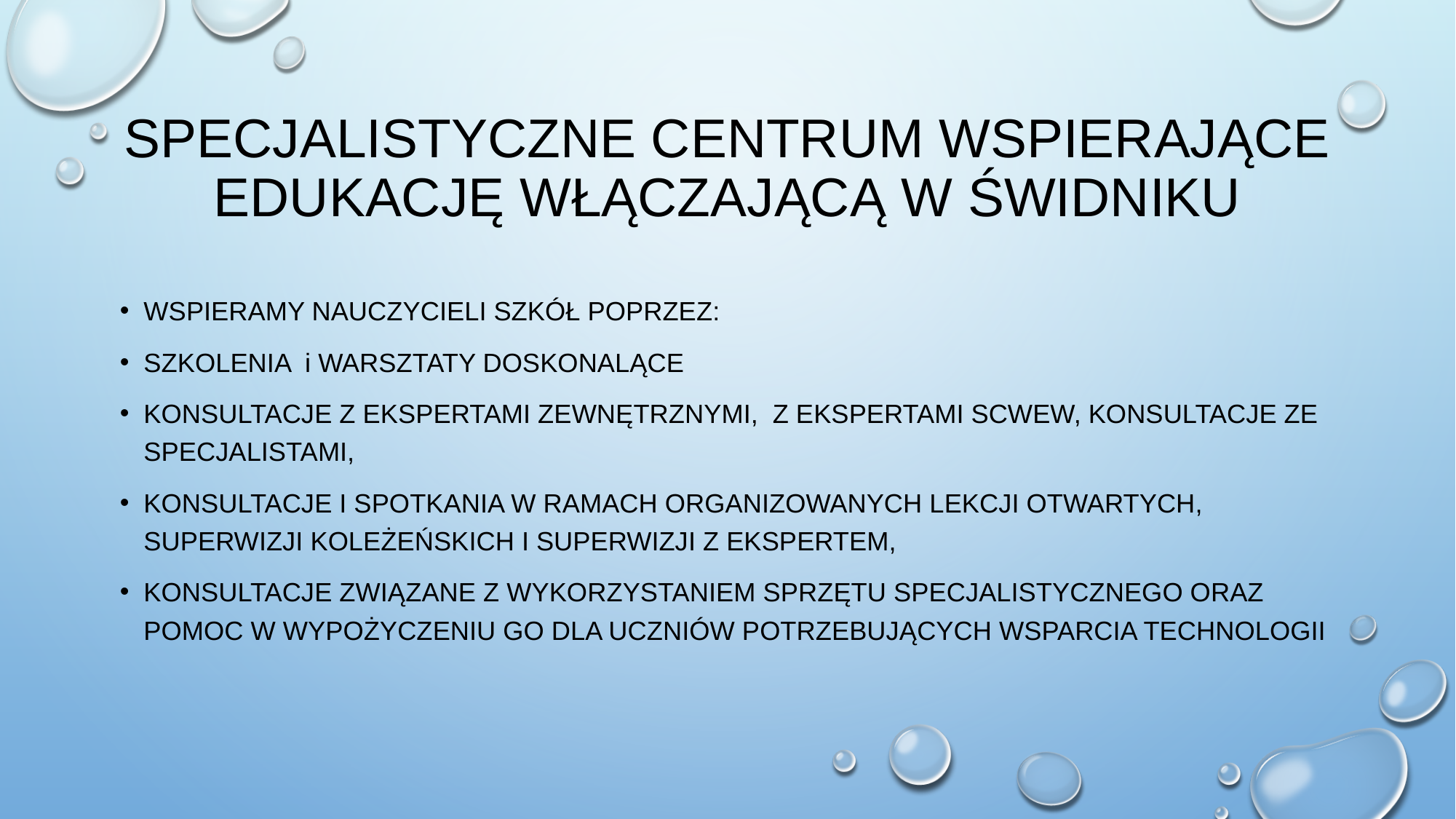

# SPECJALISTYCZNE CENTRUM WSPIERAJĄCE EDUKACJĘ WŁĄCZAJĄCĄ W ŚWIDNIKU
WSPIERAMY NAUCZYCIELI SZKÓŁ POPRZEZ:
SZKOLENIA  i WARSZTATY DOSKONALĄCE
KONSULTACJE Z EKSPERTAMI ZEWNĘTRZNYMI,  Z EKSPERTAMI SCWEW, KONSULTACJE ZE SPECJALISTAMI,
KONSULTACJE I SPOTKANIA W RAMACH ORGANIZOWANYCH LEKCJI OTWARTYCH, SUPERWIZJI KOLEŻEŃSKICH I SUPERWIZJI Z EKSPERTEM,
KONSULTACJE ZWIĄZANE Z WYKORZYSTANIEM SPRZĘTU SPECJALISTYCZNEGO ORAZ POMOC W WYPOŻYCZENIU GO DLA UCZNIÓW POTRZEBUJĄCYCH WSPARCIA TECHNOLOGII